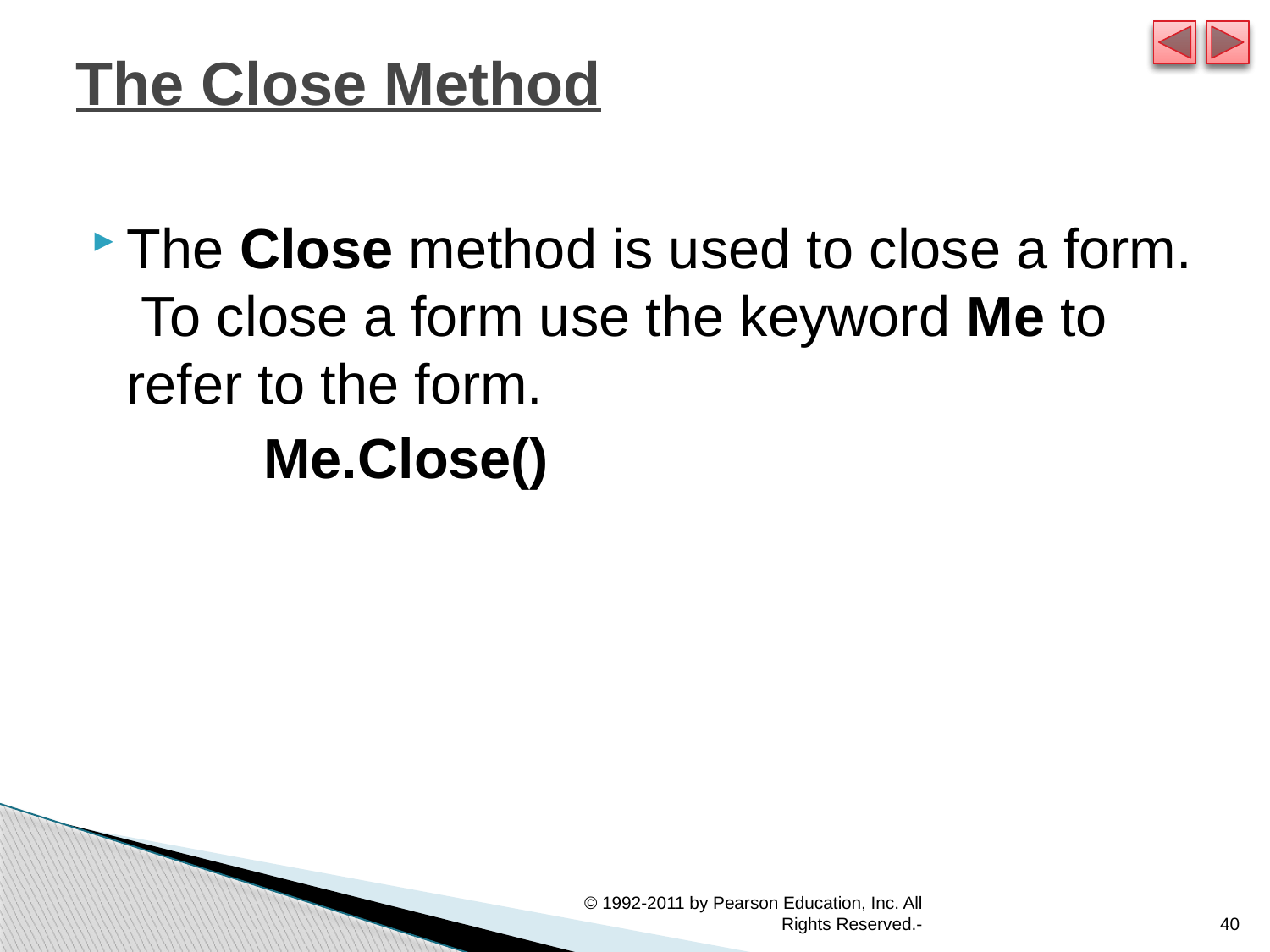

# The Close Method
The Close method is used to close a form.  To close a form use the keyword Me to refer to the form.
           Me.Close()

© 1992-2011 by Pearson Education, Inc. All Rights Reserved.-
40